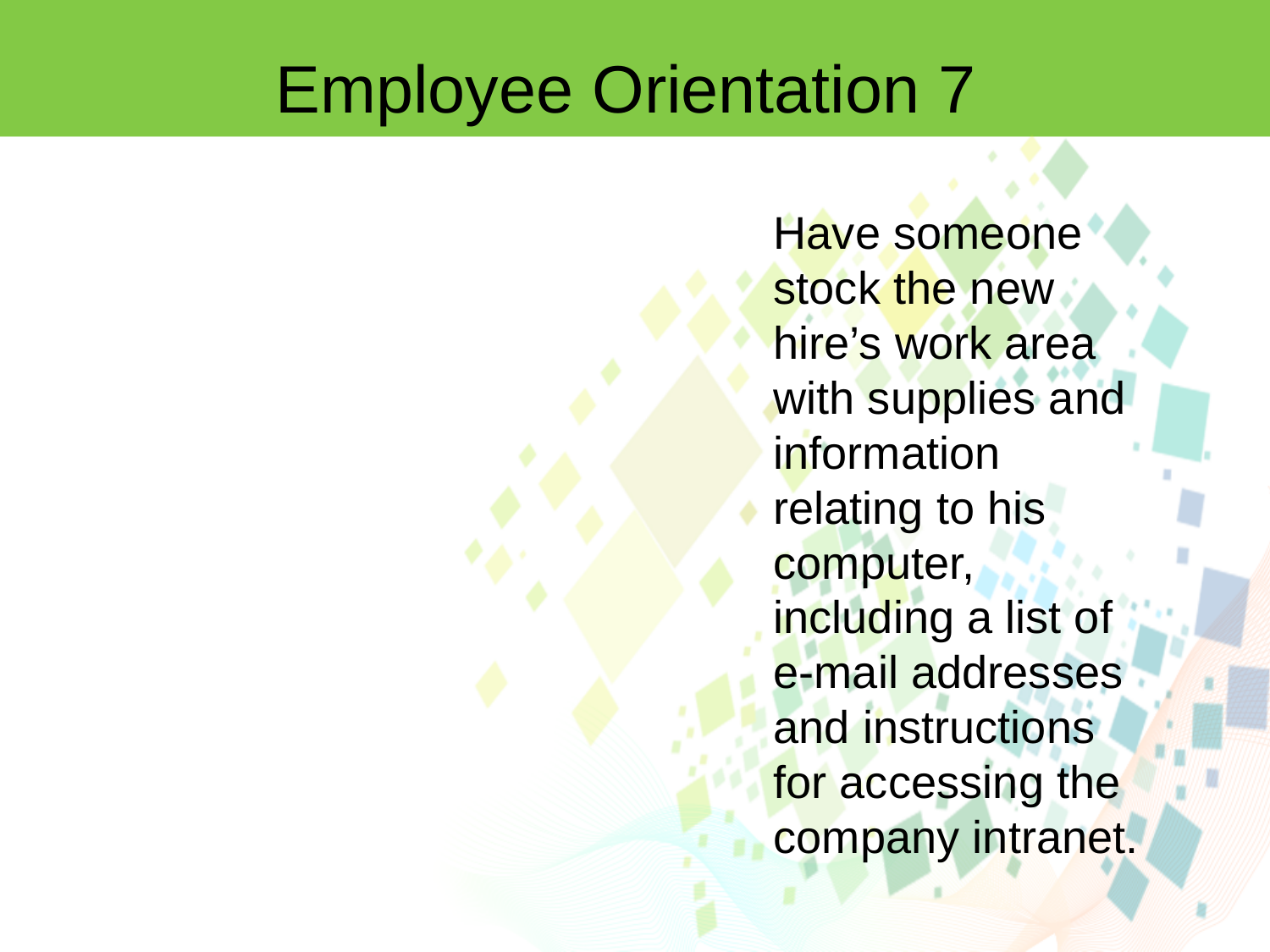

Employee Orientation 7
Have someone stock the new hire’s work area with supplies and information
relating to his computer, including a list of e-mail addresses and instructions for accessing the company intranet.